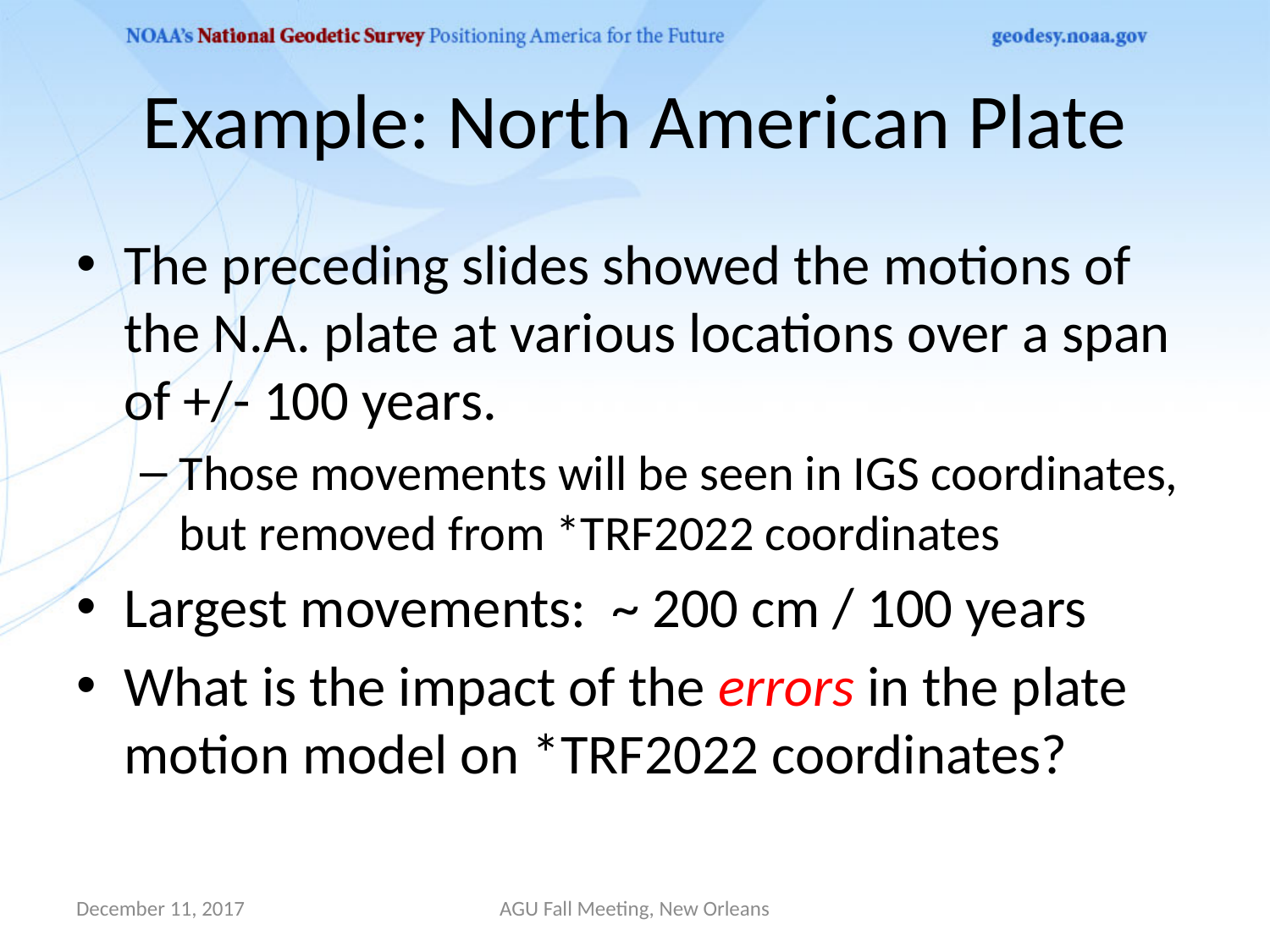

# Example: North American Plate
The preceding slides showed the motions of the N.A. plate at various locations over a span of +/- 100 years.
Those movements will be seen in IGS coordinates, but removed from *TRF2022 coordinates
Largest movements:  ~ 200 cm / 100 years
What is the impact of the errors in the plate motion model on *TRF2022 coordinates?

December 11, 2017
AGU Fall Meeting, New Orleans